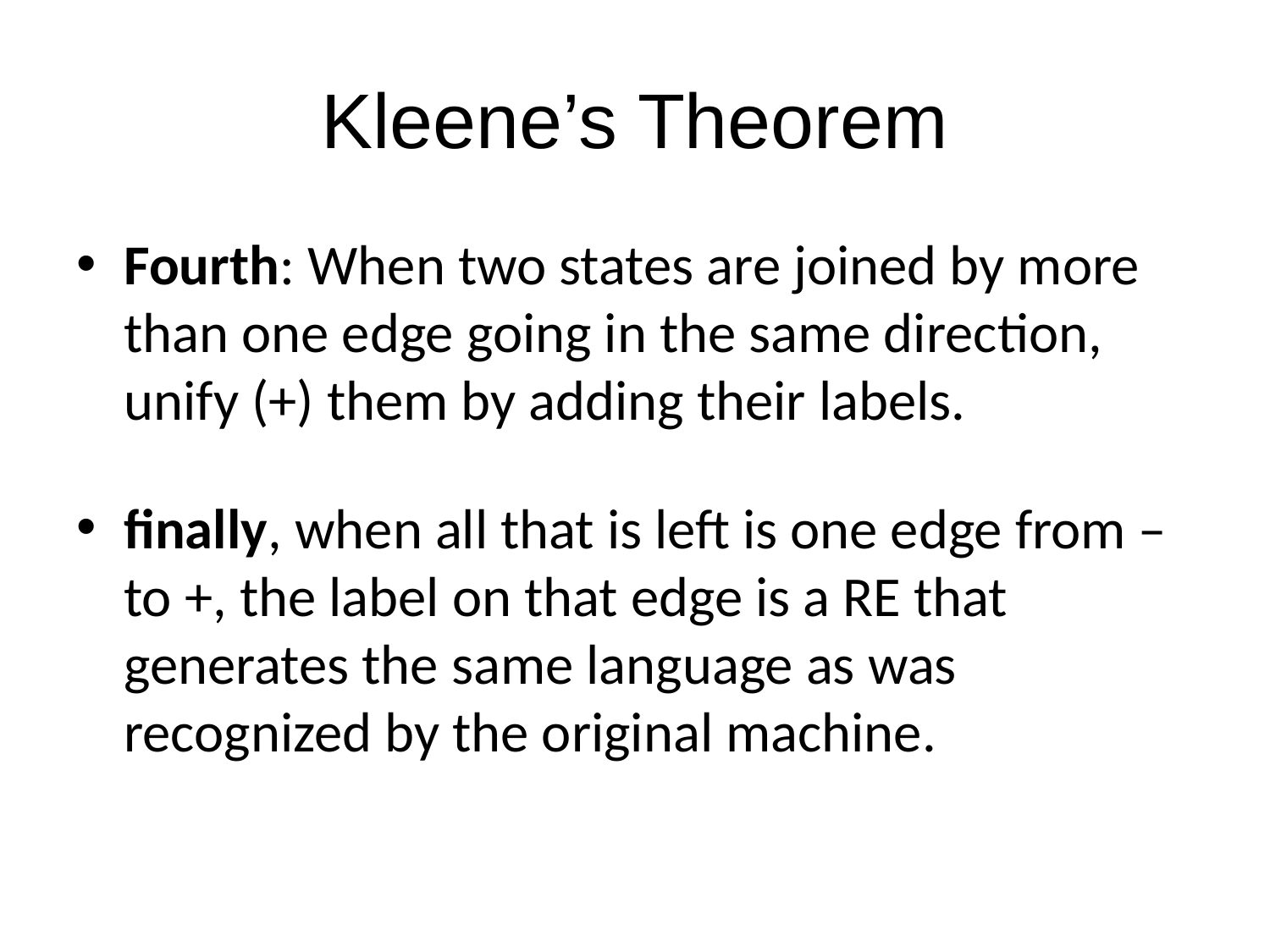

# Kleene’s Theorem
Fourth: When two states are joined by more than one edge going in the same direction, unify (+) them by adding their labels.

finally, when all that is left is one edge from – to +, the label on that edge is a RE that generates the same language as was recognized by the original machine.